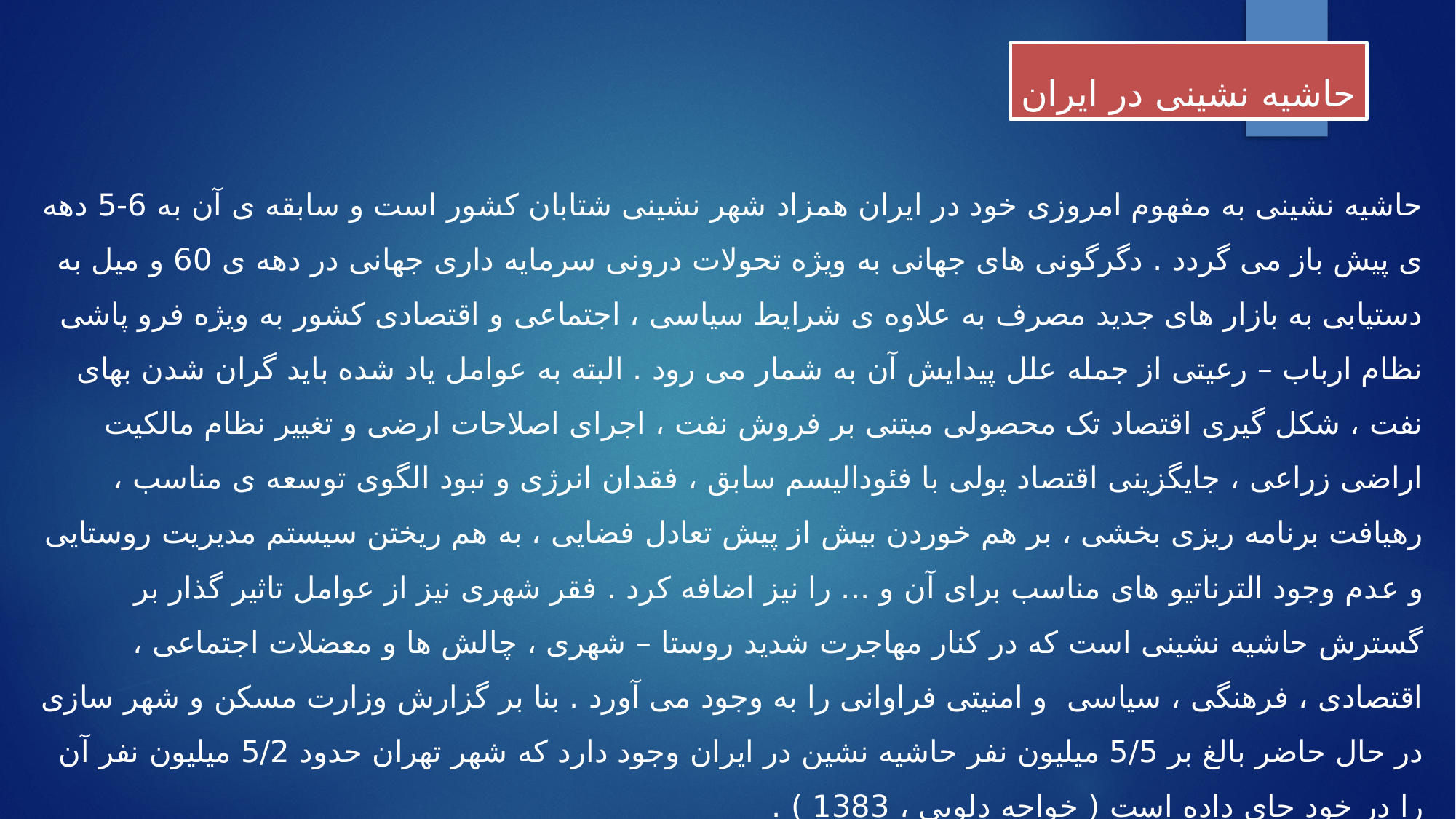

حاشیه نشینی در ایران
حاشیه نشینی به مفهوم امروزی خود در ایران همزاد شهر نشینی شتابان کشور است و سابقه ی آن به 6-5 دهه ی پیش باز می گردد . دگرگونی های جهانی به ویژه تحولات درونی سرمایه داری جهانی در دهه ی 60 و میل به دستیابی به بازار های جدید مصرف به علاوه ی شرایط سیاسی ، اجتماعی و اقتصادی کشور به ویژه فرو پاشی نظام ارباب – رعیتی از جمله علل پیدایش آن به شمار می رود . البته به عوامل یاد شده باید گران شدن بهای نفت ، شکل گیری اقتصاد تک محصولی مبتنی بر فروش نفت ، اجرای اصلاحات ارضی و تغییر نظام مالکیت اراضی زراعی ، جایگزینی اقتصاد پولی با فئودالیسم سابق ، فقدان انرژی و نبود الگوی توسعه ی مناسب ، رهیافت برنامه ریزی بخشی ، بر هم خوردن بیش از پیش تعادل فضایی ، به هم ریختن سیستم مدیریت روستایی و عدم وجود الترناتیو های مناسب برای آن و ... را نیز اضافه کرد . فقر شهری نیز از عوامل تاثیر گذار بر گسترش حاشیه نشینی است که در کنار مهاجرت شدید روستا – شهری ، چالش ها و معضلات اجتماعی ، اقتصادی ، فرهنگی ، سیاسی  و امنیتی فراوانی را به وجود می آورد . بنا بر گزارش وزارت مسکن و شهر سازی در حال حاضر بالغ بر 5/5 میلیون نفر حاشیه نشین در ایران وجود دارد که شهر تهران حدود 5/2 میلیون نفر آن را در خود جای داده است ( خواجه دلویی ، 1383 ) .